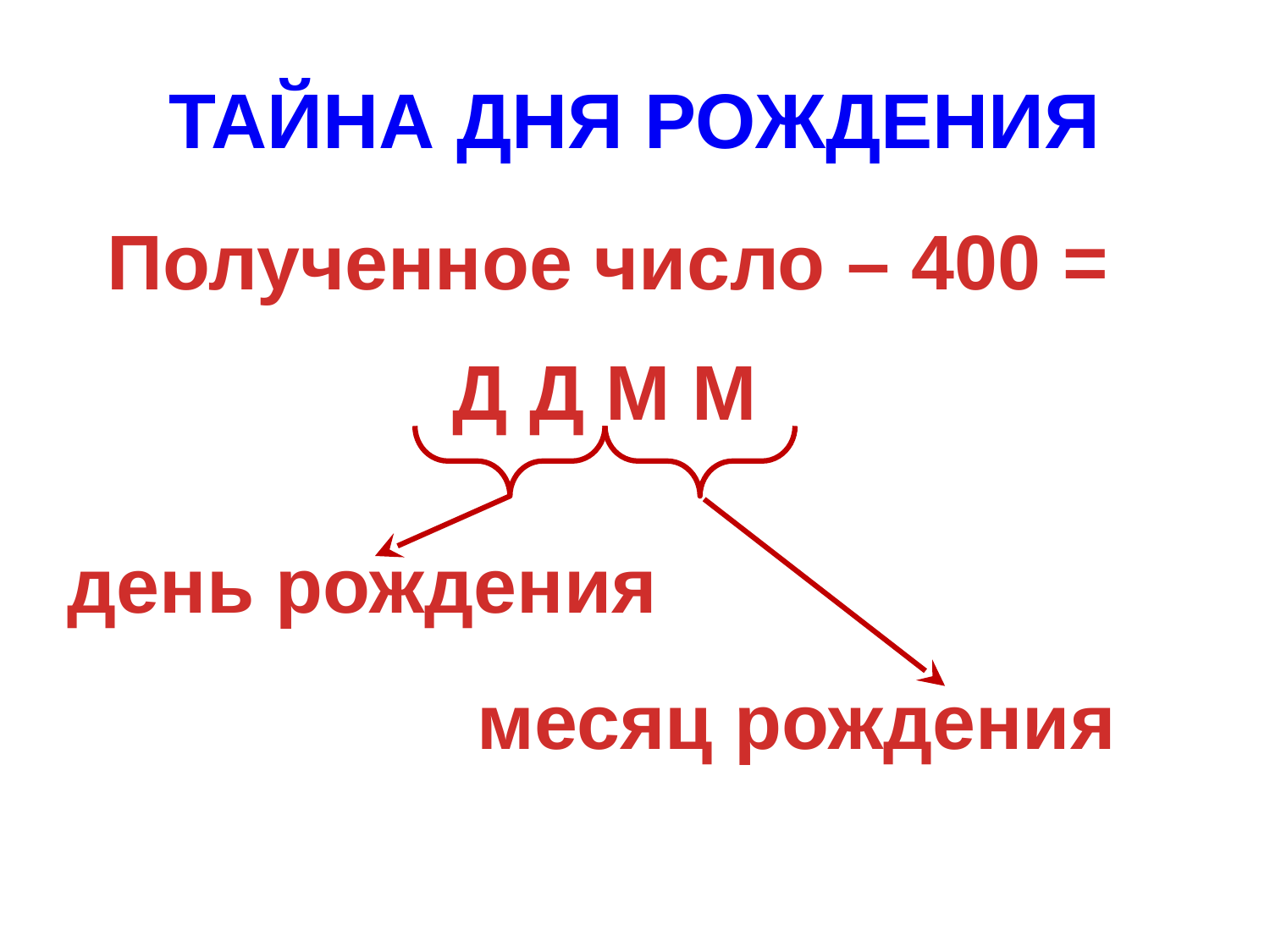

# ТАЙНА ДНЯ РОЖДЕНИЯ
Полученное число – 400 =
Д Д М М

день рождения
месяц рождения